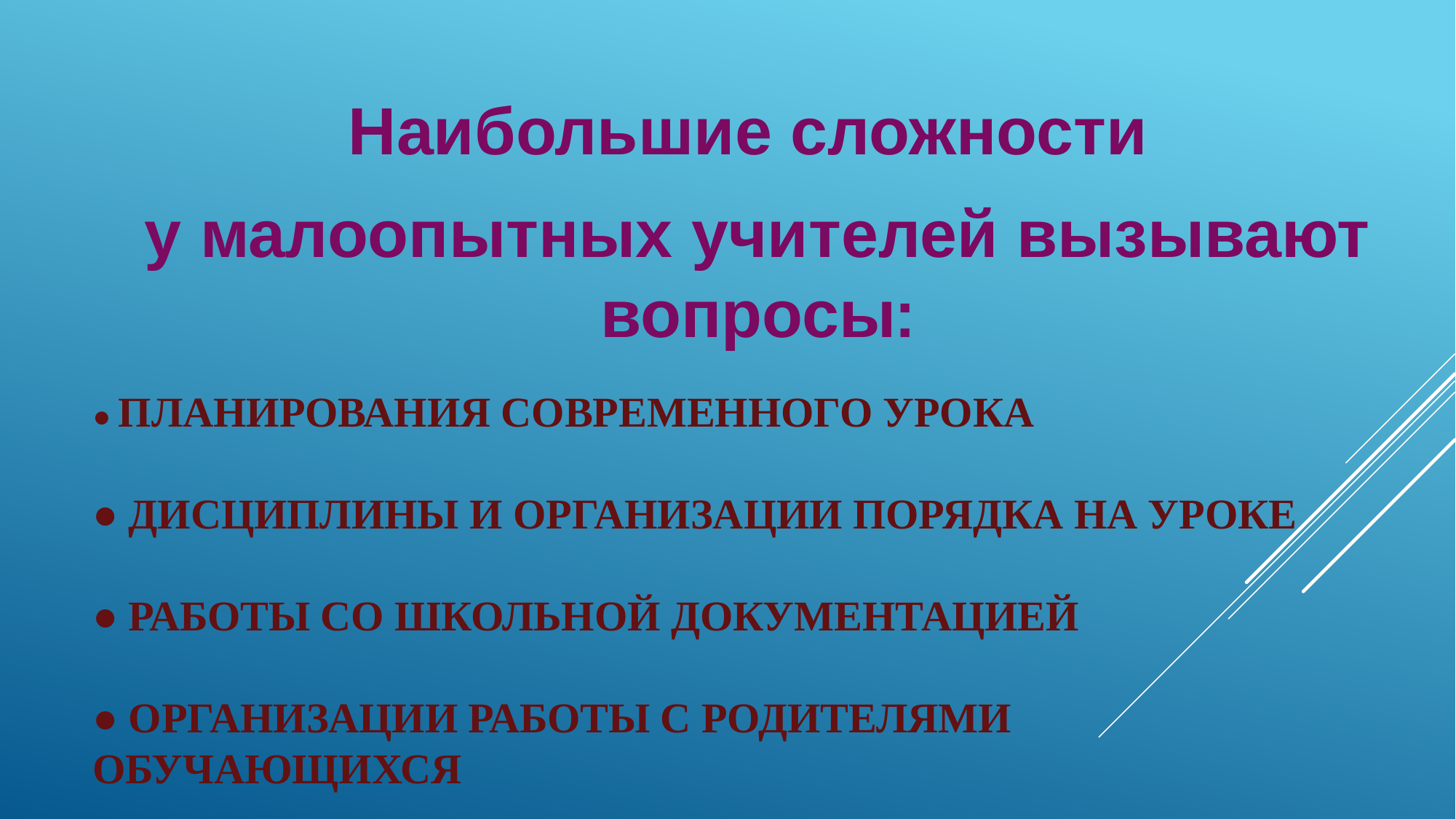

Наибольшие сложности
у малоопытных учителей вызывают вопросы:
# ● планирования современного урока ● дисциплины и организации порядка на уроке ● работы со школьной документацией ● организации работы с родителями обучающихся